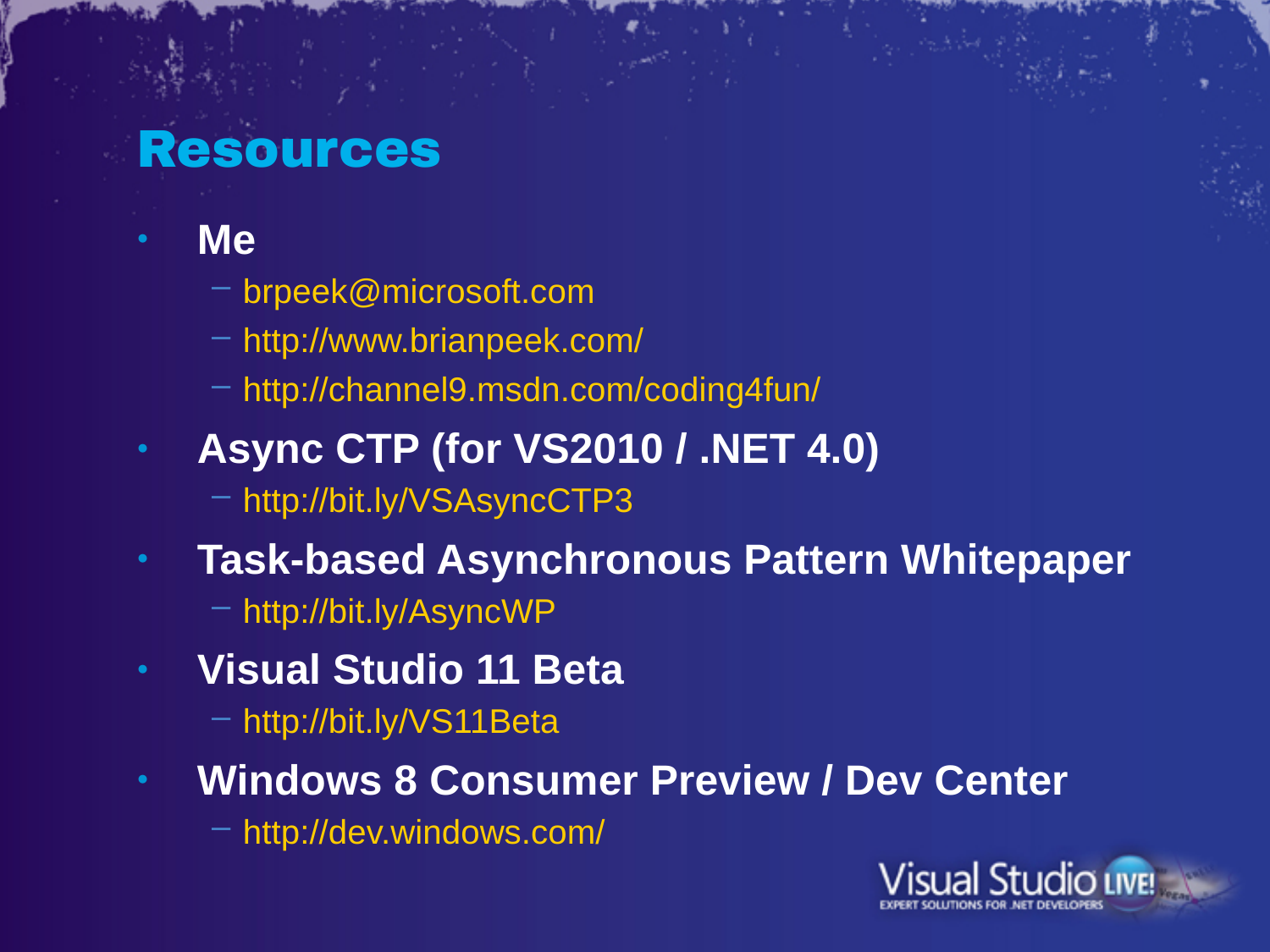

# Resources
Me
brpeek@microsoft.com
http://www.brianpeek.com/
http://channel9.msdn.com/coding4fun/
Async CTP (for VS2010 / .NET 4.0)
http://bit.ly/VSAsyncCTP3
Task-based Asynchronous Pattern Whitepaper
http://bit.ly/AsyncWP
Visual Studio 11 Beta
http://bit.ly/VS11Beta
Windows 8 Consumer Preview / Dev Center
http://dev.windows.com/